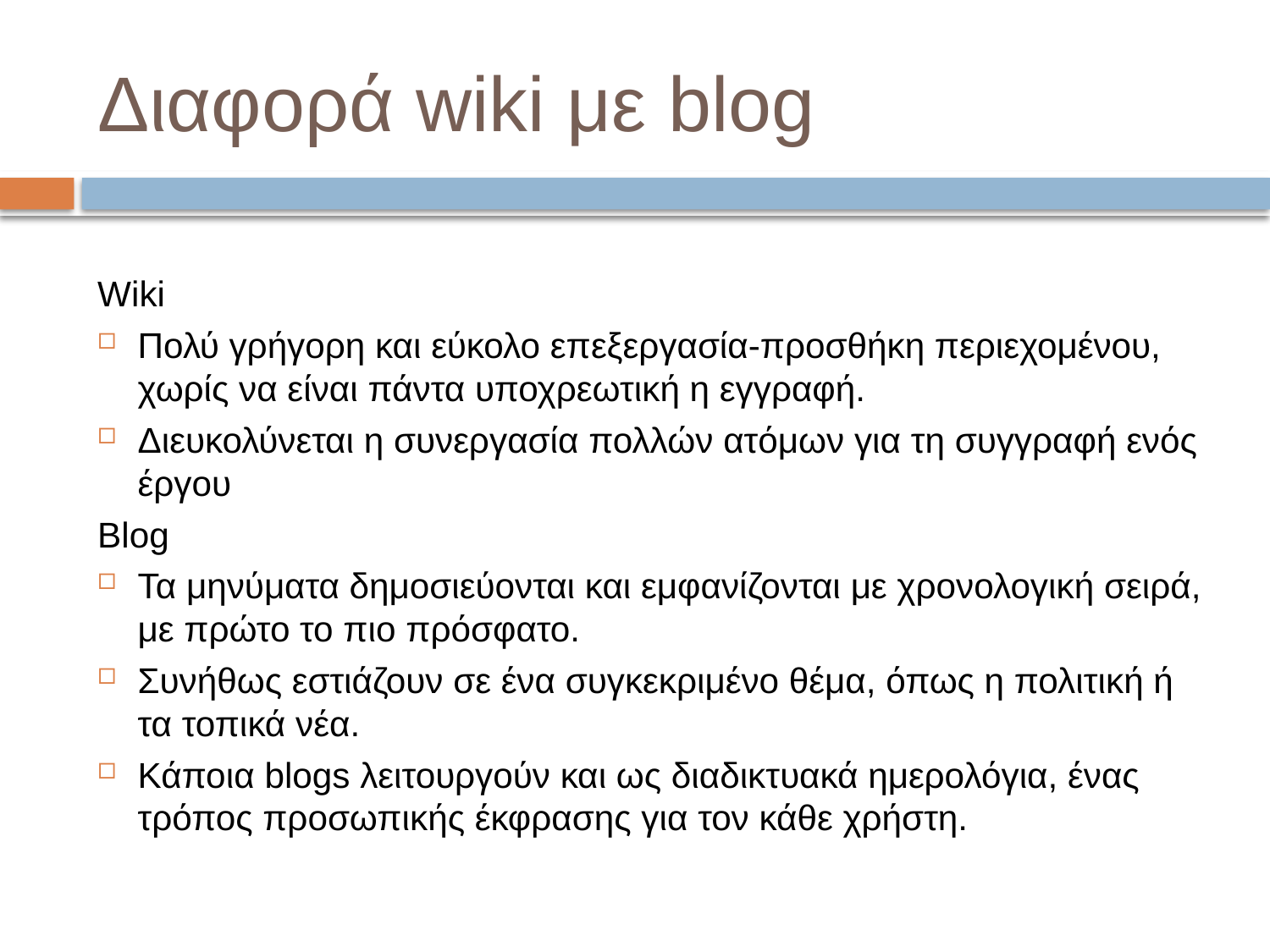

# Διαφορά wiki με blog
Wiki
Πολύ γρήγορη και εύκολο επεξεργασία-προσθήκη περιεχομένου, χωρίς να είναι πάντα υποχρεωτική η εγγραφή.
Διευκολύνεται η συνεργασία πολλών ατόμων για τη συγγραφή ενός έργου
Βlog
Τα μηνύματα δημοσιεύονται και εμφανίζονται με χρονολογική σειρά, με πρώτο το πιο πρόσφατο.
Συνήθως εστιάζουν σε ένα συγκεκριμένο θέμα, όπως η πολιτική ή τα τοπικά νέα.
Κάποια blogs λειτουργούν και ως διαδικτυακά ημερολόγια, ένας τρόπος προσωπικής έκφρασης για τον κάθε χρήστη.